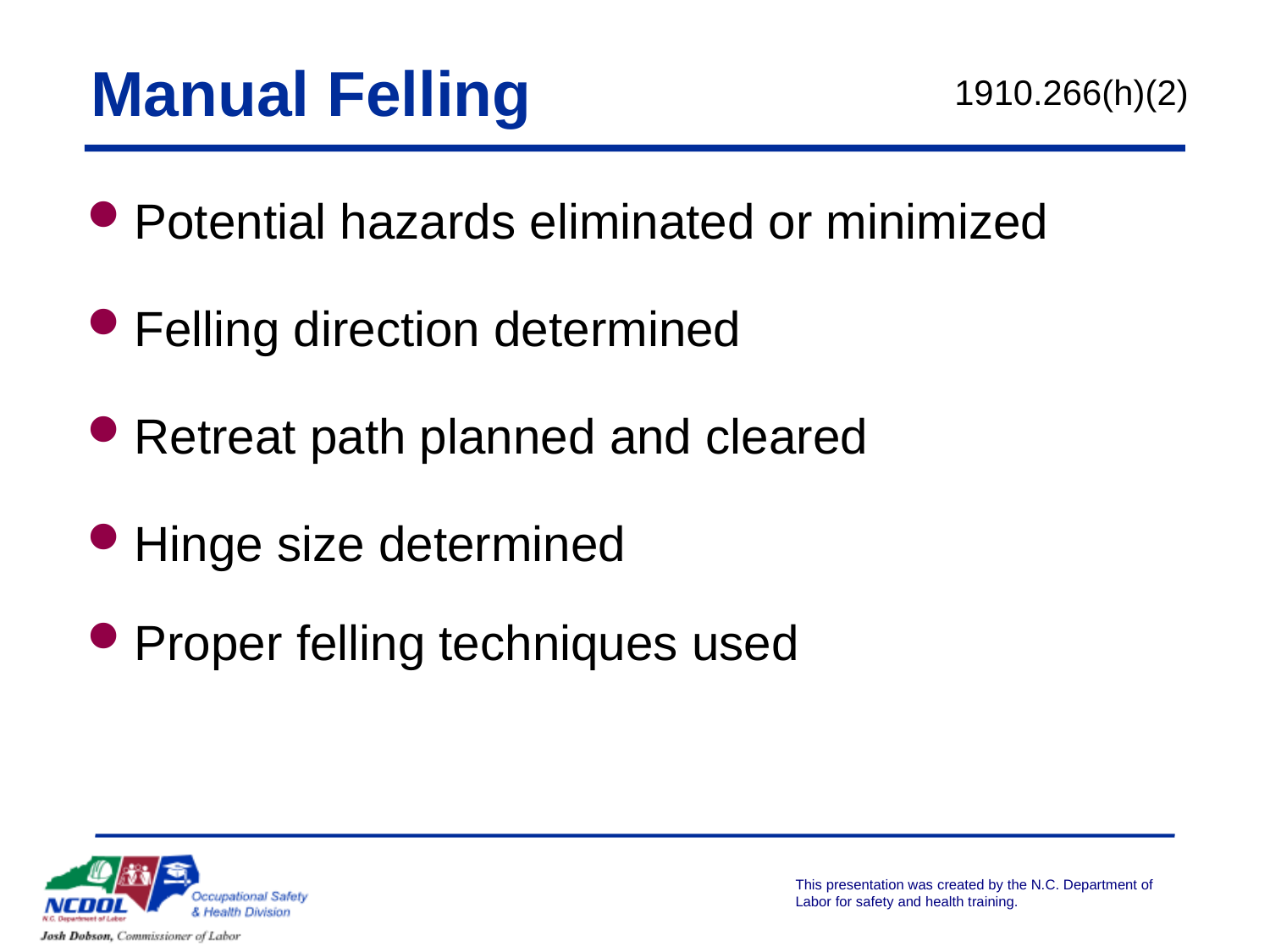

# Manual Felling
1910.266(h)(2)
Potential hazards eliminated or minimized

Felling direction determined

Retreat path planned and cleared

Hinge size determined

Proper felling techniques used